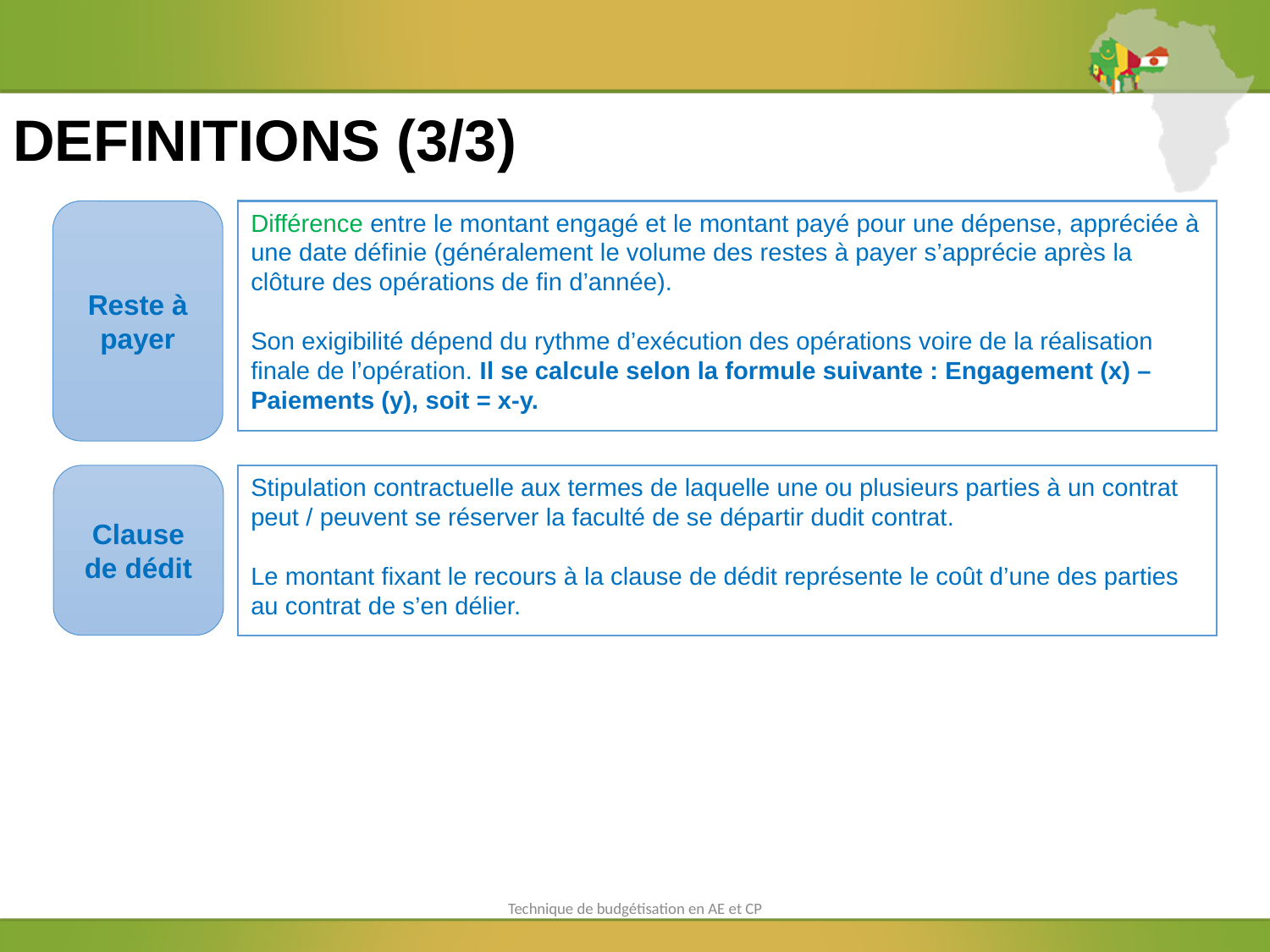

# DEFINITIONS (3/3)
Reste à payer
Différence entre le montant engagé et le montant payé pour une dépense, appréciée à une date définie (généralement le volume des restes à payer s’apprécie après la clôture des opérations de fin d’année).

Son exigibilité dépend du rythme d’exécution des opérations voire de la réalisation finale de l’opération. Il se calcule selon la formule suivante : Engagement (x) – Paiements (y), soit = x-y.
Clause de dédit
Stipulation contractuelle aux termes de laquelle une ou plusieurs parties à un contrat peut / peuvent se réserver la faculté de se départir dudit contrat.

Le montant fixant le recours à la clause de dédit représente le coût d’une des parties au contrat de s’en délier.
Technique de budgétisation en AE et CP